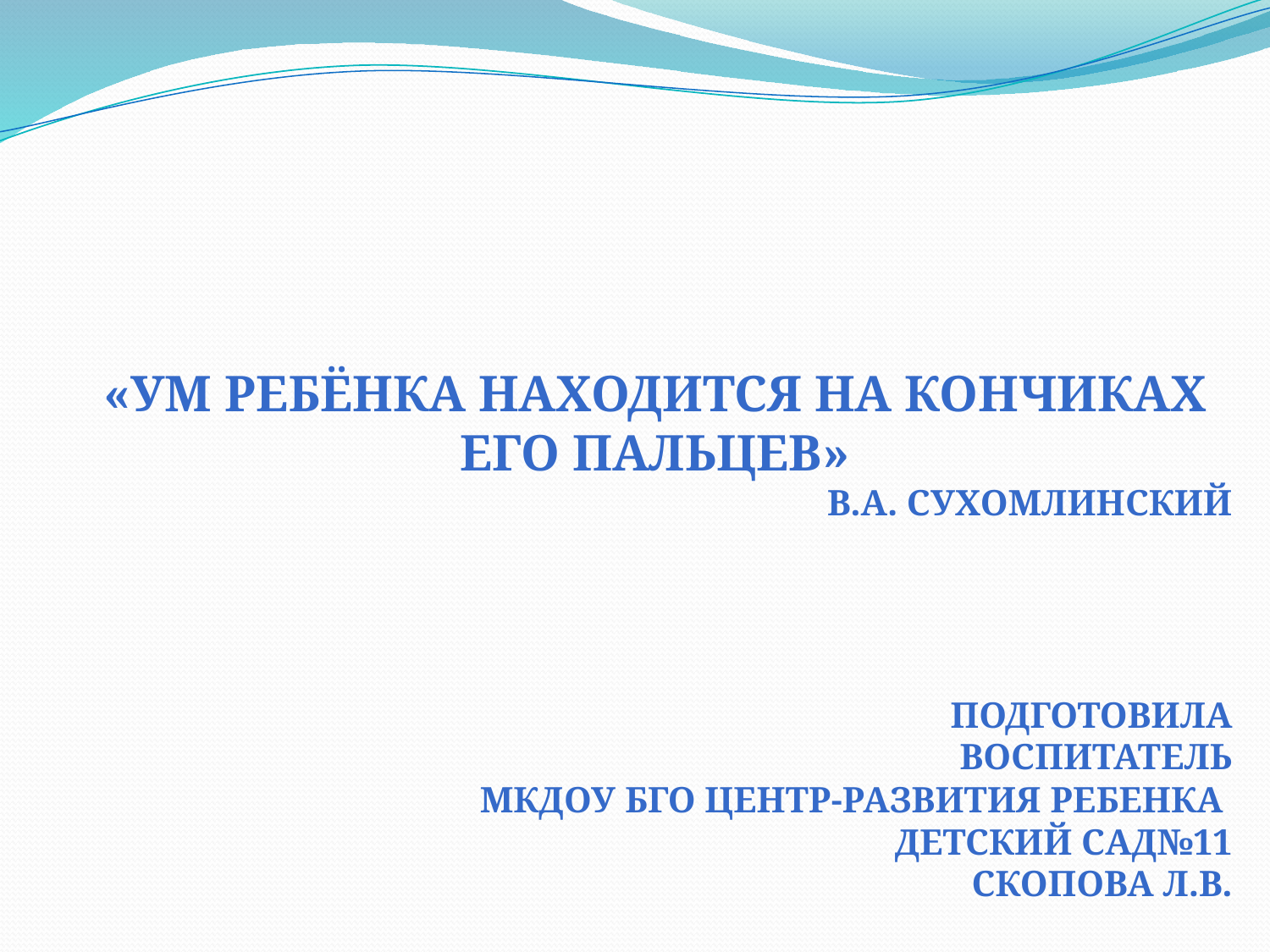

«Ум ребёнка находится на кончиках его пальцев»
В.А. Сухомлинский

Подготовила
 воспитатель
 МКДОУ БГО центр-развития ребенка
детский сад№11
Скопова Л.В.